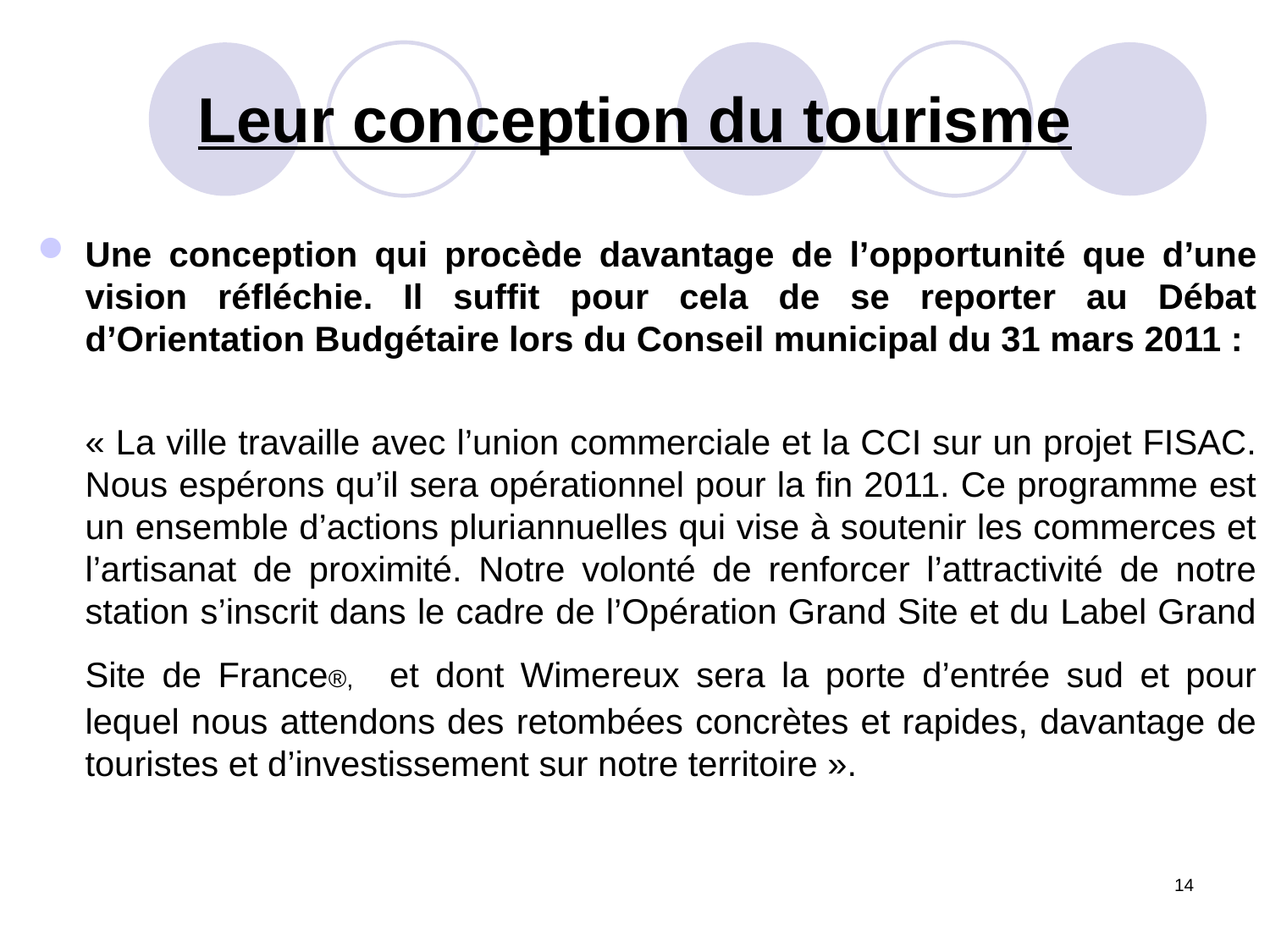

# Leur conception du tourisme

Une conception qui procède davantage de l’opportunité que d’une vision réfléchie. Il suffit pour cela de se reporter au Débat d’Orientation Budgétaire lors du Conseil municipal du 31 mars 2011 :

	« La ville travaille avec l’union commerciale et la CCI sur un projet FISAC. Nous espérons qu’il sera opérationnel pour la fin 2011. Ce programme est un ensemble d’actions pluriannuelles qui vise à soutenir les commerces et l’artisanat de proximité. Notre volonté de renforcer l’attractivité de notre station s’inscrit dans le cadre de l’Opération Grand Site et du Label Grand Site de France®,  et dont Wimereux sera la porte d’entrée sud et pour lequel nous attendons des retombées concrètes et rapides, davantage de touristes et d’investissement sur notre territoire ».
14